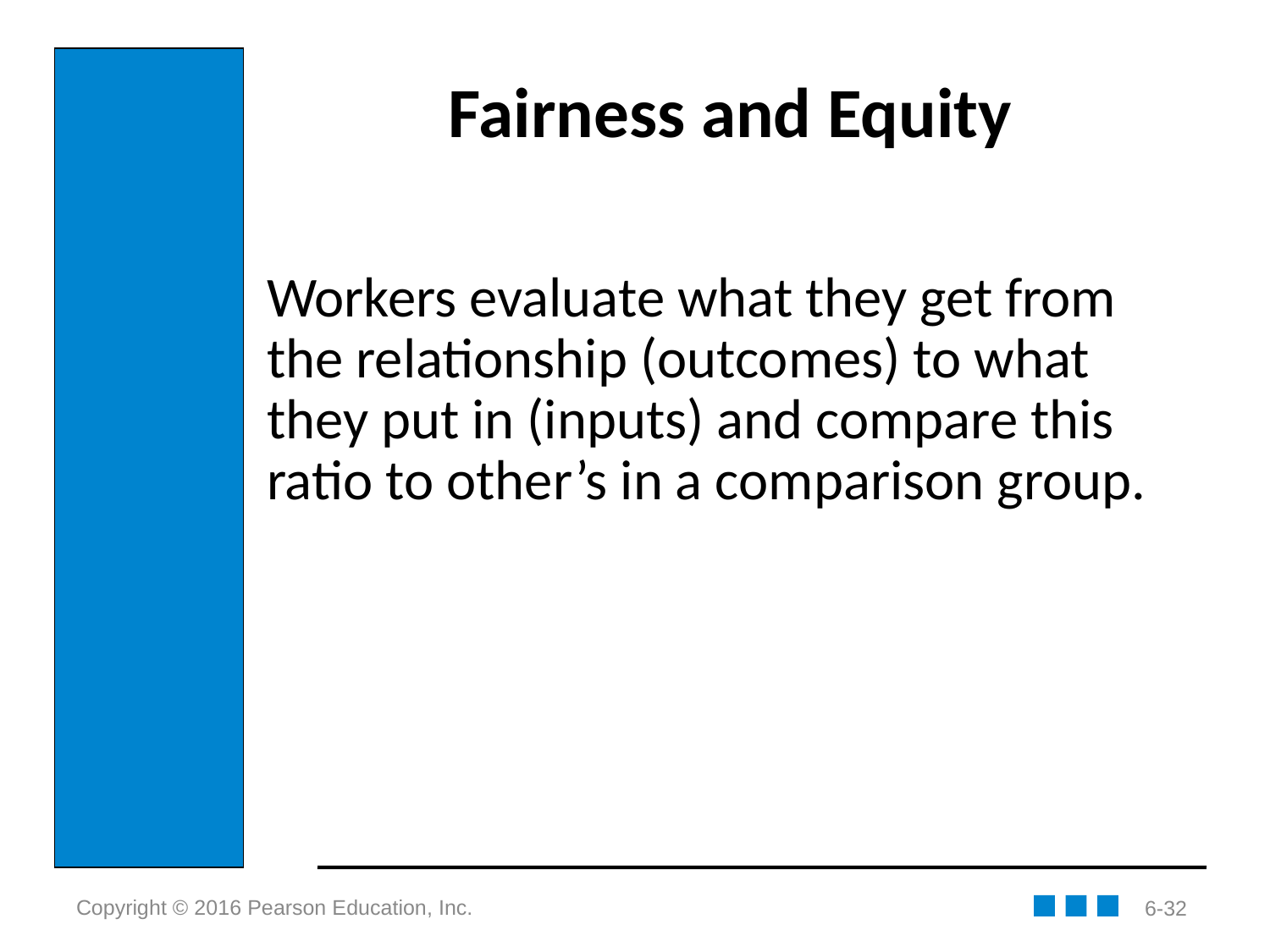

# Fairness and Equity

Workers evaluate what they get from the relationship (outcomes) to what they put in (inputs) and compare this ratio to other’s in a comparison group.

6-32
Copyright © 2016 Pearson Education, Inc.